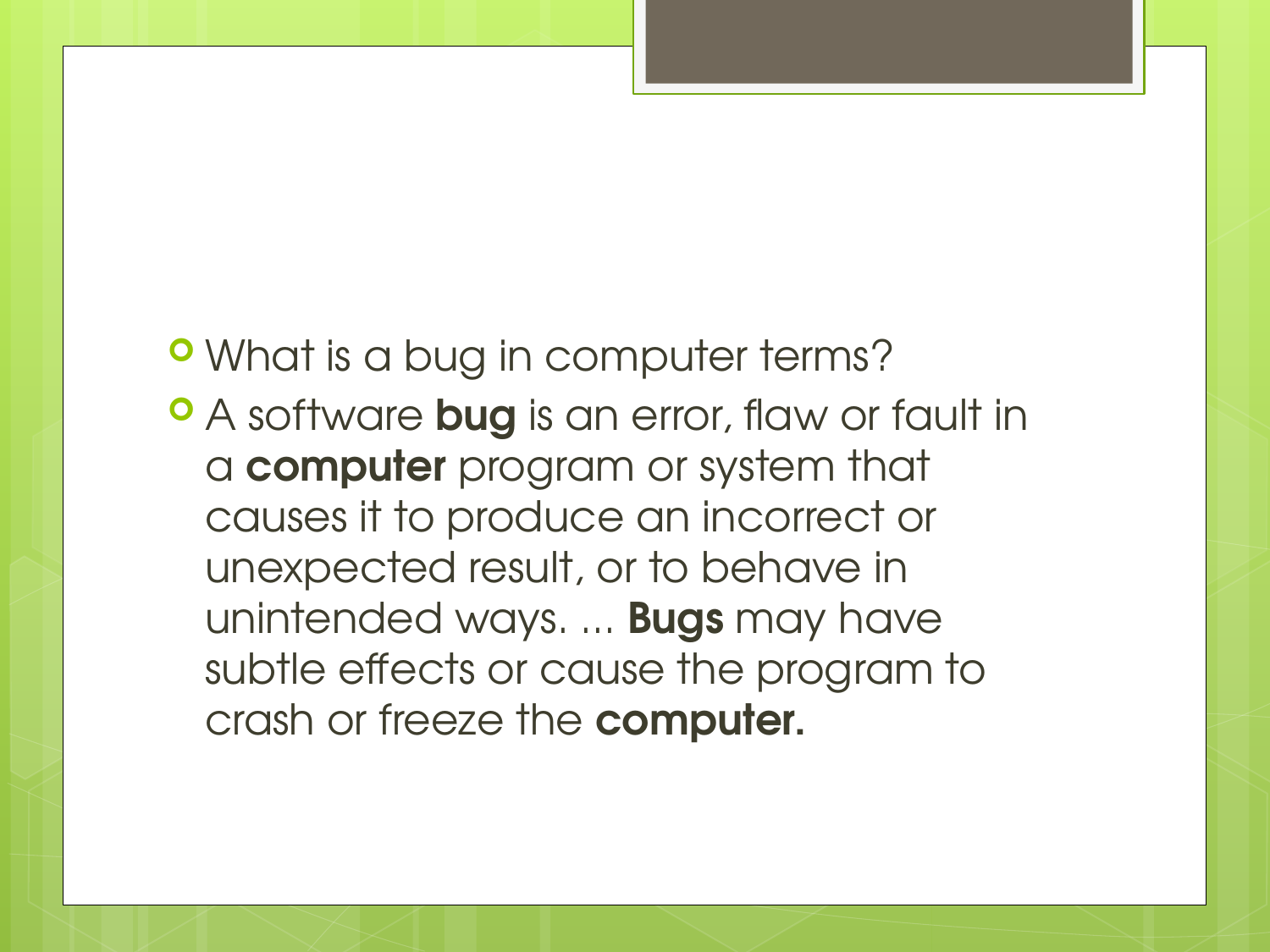

#
What is a bug in computer terms?
A software bug is an error, flaw or fault in a computer program or system that causes it to produce an incorrect or unexpected result, or to behave in unintended ways. ... Bugs may have subtle effects or cause the program to crash or freeze the computer.